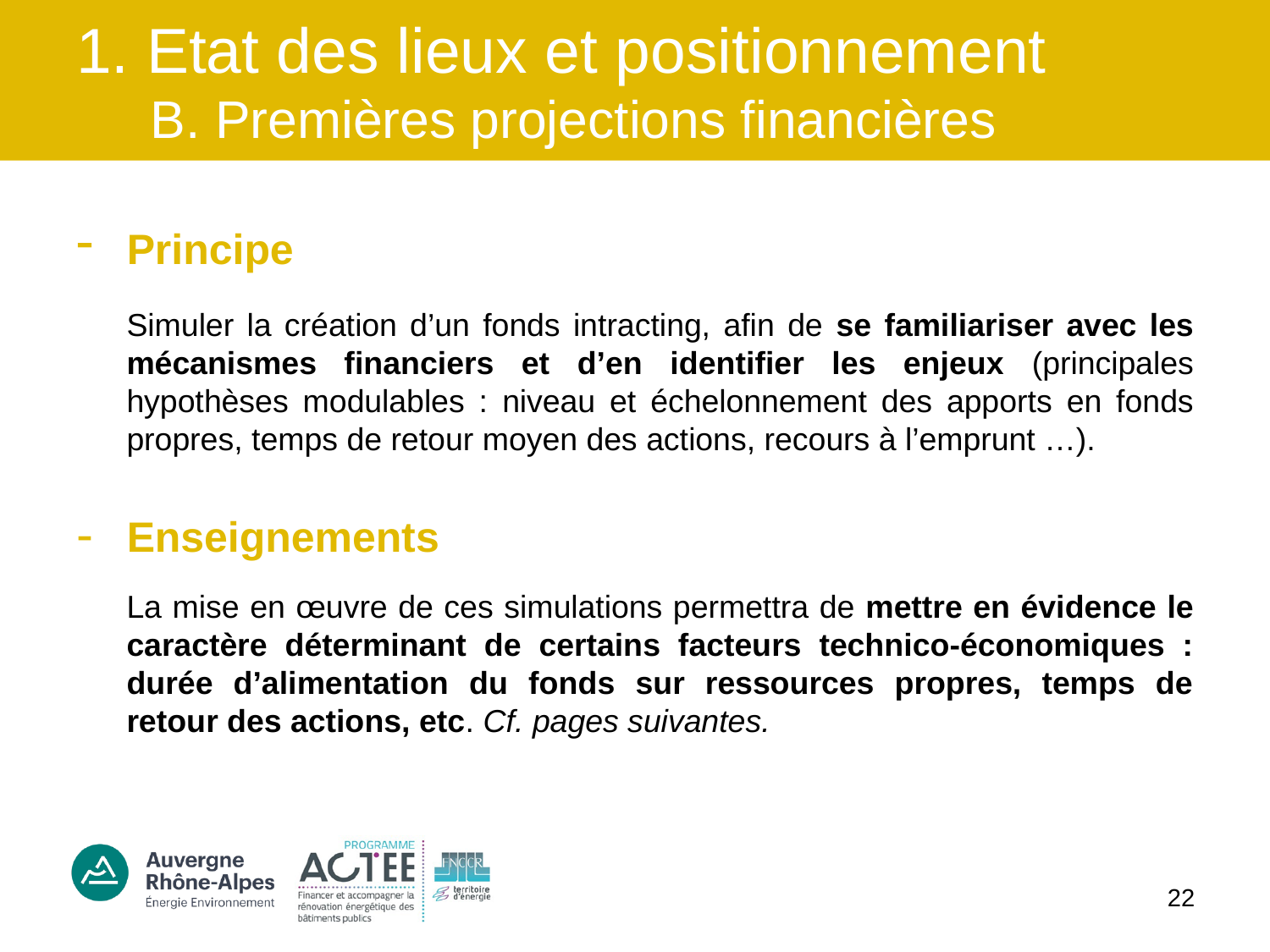

# 1. Etat des lieux et positionnement B. Premières projections financières
Principe

Simuler la création d’un fonds intracting, afin de se familiariser avec les mécanismes financiers et d’en identifier les enjeux (principales hypothèses modulables : niveau et échelonnement des apports en fonds propres, temps de retour moyen des actions, recours à l’emprunt …).

Enseignements

La mise en œuvre de ces simulations permettra de mettre en évidence le caractère déterminant de certains facteurs technico-économiques : durée d’alimentation du fonds sur ressources propres, temps de retour des actions, etc. Cf. pages suivantes.